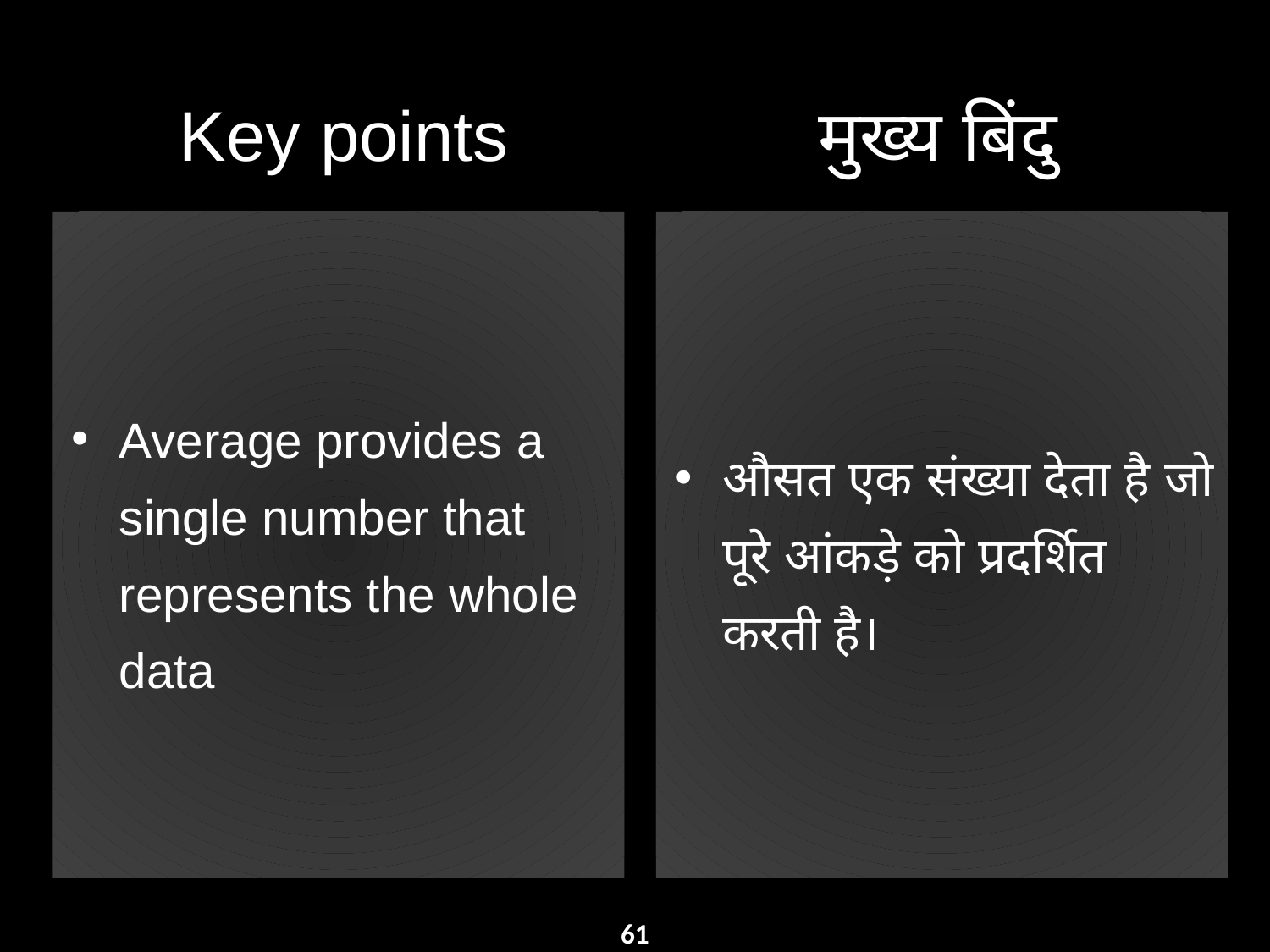

Key points
मुख्य बिंदु
Average provides a single number that represents the whole data
औसत एक संख्या देता है जो पूरे आंकड़े को प्रदर्शि‍त करती है।
61